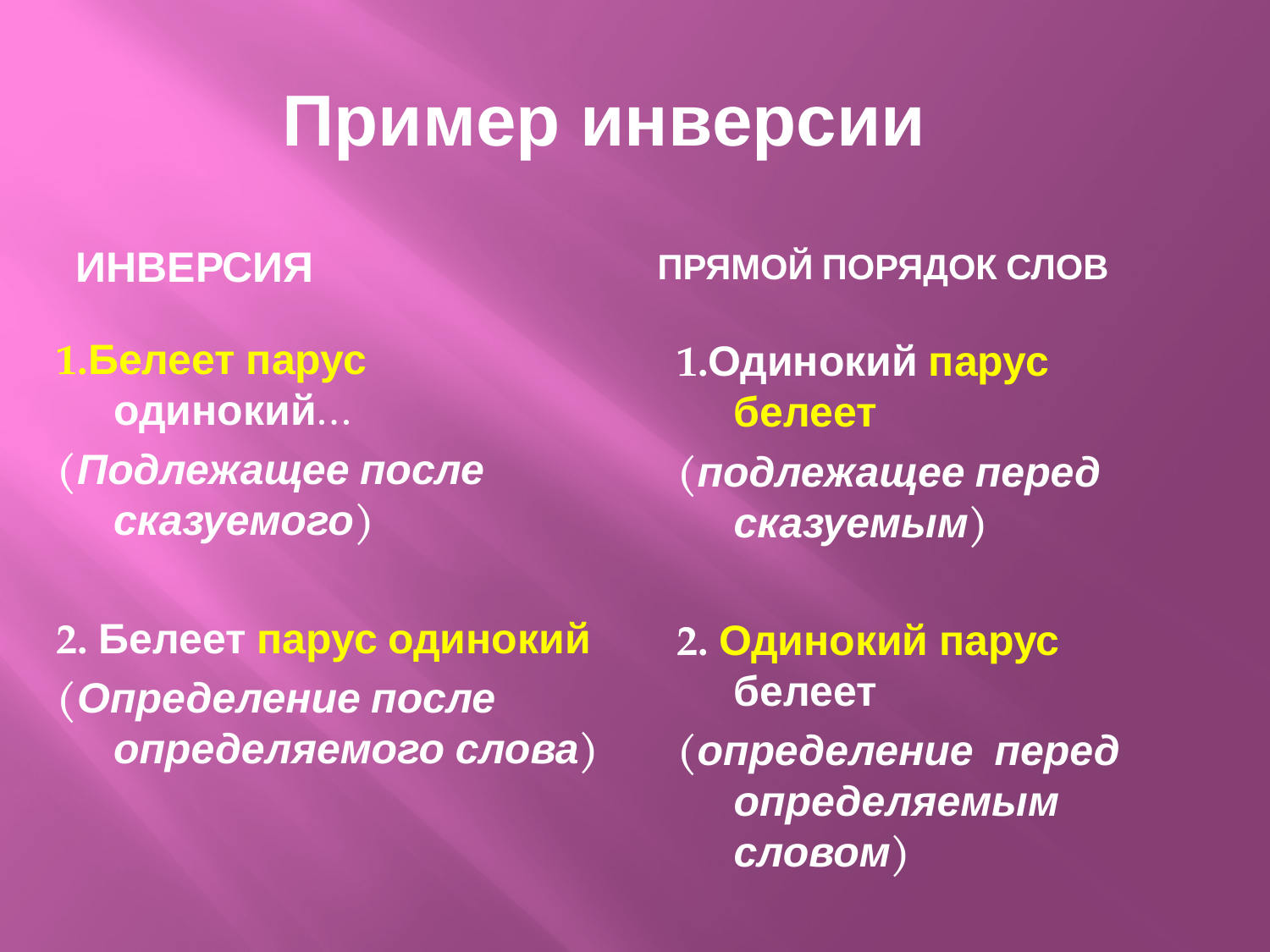

# Пример инверсии
Инверсия
Прямой порядок слов
1.Белеет парус одинокий…
(Подлежащее после сказуемого)

2. Белеет парус одинокий
(Определение после определяемого слова)

1.Одинокий парус белеет
(подлежащее перед сказуемым)

2. Одинокий парус белеет
(определение  перед определяемым словом)